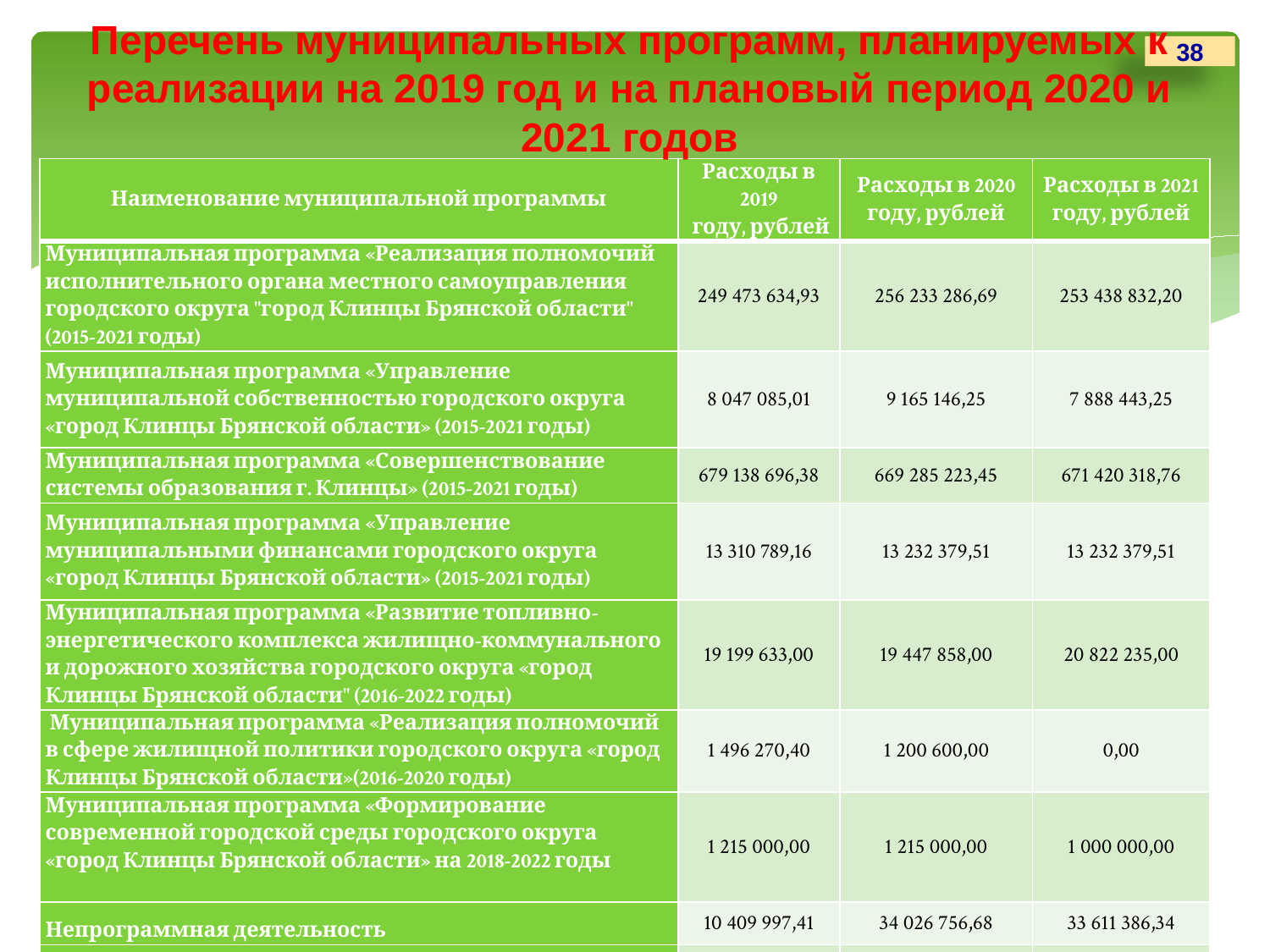

# Перечень муниципальных программ, планируемых к реализации на 2019 год и на плановый период 2020 и 2021 годов
38
| Наименование муниципальной программы | Расходы в 2019 году, рублей | Расходы в 2020 году, рублей | Расходы в 2021 году, рублей |
| --- | --- | --- | --- |
| Муниципальная программа «Реализация полномочий исполнительного органа местного самоуправления городского округа "город Клинцы Брянской области" (2015-2021 годы) | 249 473 634,93 | 256 233 286,69 | 253 438 832,20 |
| Муниципальная программа «Управление муниципальной собственностью городского округа «город Клинцы Брянской области» (2015-2021 годы) | 8 047 085,01 | 9 165 146,25 | 7 888 443,25 |
| Муниципальная программа «Совершенствование системы образования г. Клинцы» (2015-2021 годы) | 679 138 696,38 | 669 285 223,45 | 671 420 318,76 |
| Муниципальная программа «Управление муниципальными финансами городского округа «город Клинцы Брянской области» (2015-2021 годы) | 13 310 789,16 | 13 232 379,51 | 13 232 379,51 |
| Муниципальная программа «Развитие топливно-энергетического комплекса жилищно-коммунального и дорожного хозяйства городского округа «город Клинцы Брянской области" (2016-2022 годы) | 19 199 633,00 | 19 447 858,00 | 20 822 235,00 |
| Муниципальная программа «Реализация полномочий в сфере жилищной политики городского округа «город Клинцы Брянской области»(2016-2020 годы) | 1 496 270,40 | 1 200 600,00 | 0,00 |
| Муниципальная программа «Формирование современной городской среды городского округа «город Клинцы Брянской области» на 2018-2022 годы | 1 215 000,00 | 1 215 000,00 | 1 000 000,00 |
| Непрограммная деятельность | 10 409 997,41 | 34 026 756,68 | 33 611 386,34 |
| ВСЕГО РАСХОДОВ: | 982 291 106,29 | 1 103 806 250,58 | 1 001 413 595,06 |